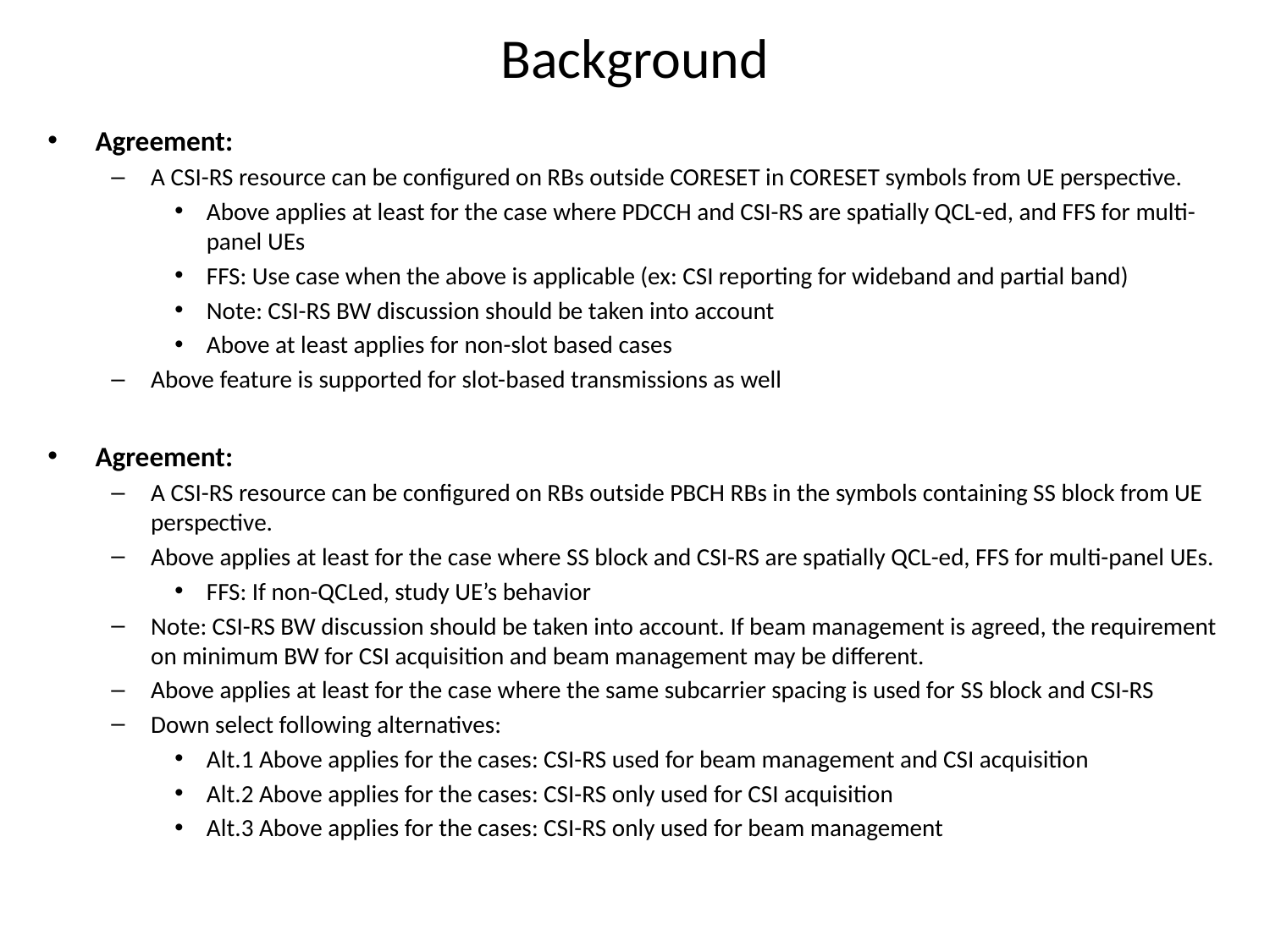

# Background
Agreement:
A CSI-RS resource can be configured on RBs outside CORESET in CORESET symbols from UE perspective.
Above applies at least for the case where PDCCH and CSI-RS are spatially QCL-ed, and FFS for multi-panel UEs
FFS: Use case when the above is applicable (ex: CSI reporting for wideband and partial band)
Note: CSI-RS BW discussion should be taken into account
Above at least applies for non-slot based cases
Above feature is supported for slot-based transmissions as well

Agreement:
A CSI-RS resource can be configured on RBs outside PBCH RBs in the symbols containing SS block from UE perspective.
Above applies at least for the case where SS block and CSI-RS are spatially QCL-ed, FFS for multi-panel UEs.
FFS: If non-QCLed, study UE’s behavior
Note: CSI-RS BW discussion should be taken into account. If beam management is agreed, the requirement on minimum BW for CSI acquisition and beam management may be different.
Above applies at least for the case where the same subcarrier spacing is used for SS block and CSI-RS
Down select following alternatives:
Alt.1 Above applies for the cases: CSI-RS used for beam management and CSI acquisition
Alt.2 Above applies for the cases: CSI-RS only used for CSI acquisition
Alt.3 Above applies for the cases: CSI-RS only used for beam management